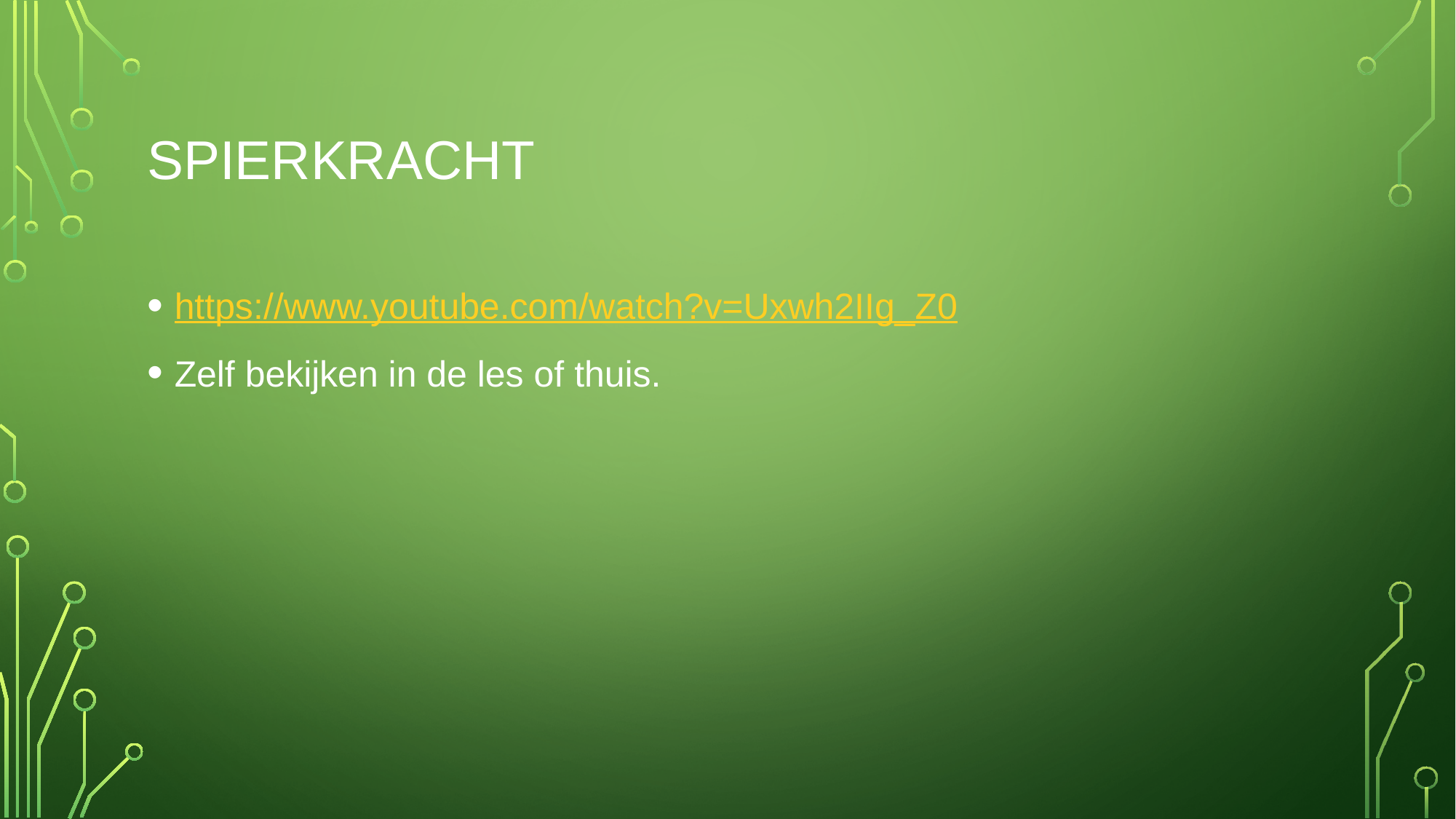

# Spierkracht
https://www.youtube.com/watch?v=Uxwh2IIg_Z0
Zelf bekijken in de les of thuis.